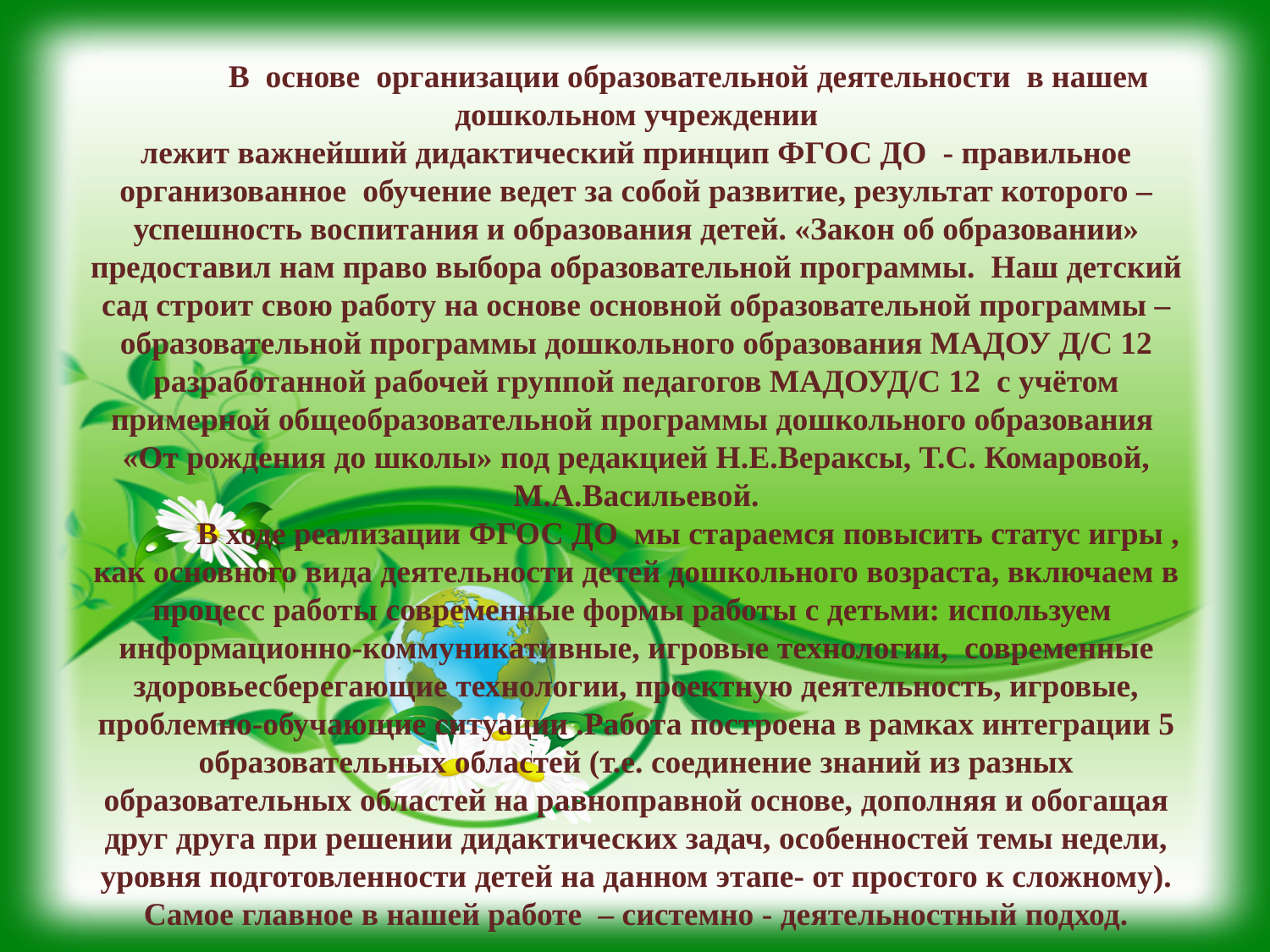

# В  основе  организации образовательной деятельности  в нашем  дошкольном учреждении лежит важнейший дидактический принцип ФГОС ДО  - правильное организованное  обучение ведет за собой развитие, результат которого – успешность воспитания и образования детей. «Закон об образовании» предоставил нам право выбора образовательной программы.  Наш детский сад строит свою работу на основе основной образовательной программы –образовательной программы дошкольного образования МАДОУ Д/С 12 разработанной рабочей группой педагогов МАДОУД/С 12  с учётом примерной общеобразовательной программы дошкольного образования «От рождения до школы» под редакцией Н.Е.Вераксы, Т.С. Комаровой, М.А.Васильевой. В ходе реализации ФГОС ДО  мы стараемся повысить статус игры , как основного вида деятельности детей дошкольного возраста, включаем в процесс работы современные формы работы с детьми: используем  информационно-коммуникативные, игровые технологии,  современные здоровьесберегающие технологии, проектную деятельность, игровые, проблемно-обучающие ситуации .Работа построена в рамках интеграции 5 образовательных областей (т.е. соединение знаний из разных образовательных областей на равноправной основе, дополняя и обогащая друг друга при решении дидактических задач, особенностей темы недели, уровня подготовленности детей на данном этапе- от простого к сложному). Самое главное в нашей работе  – системно - деятельностный подход.